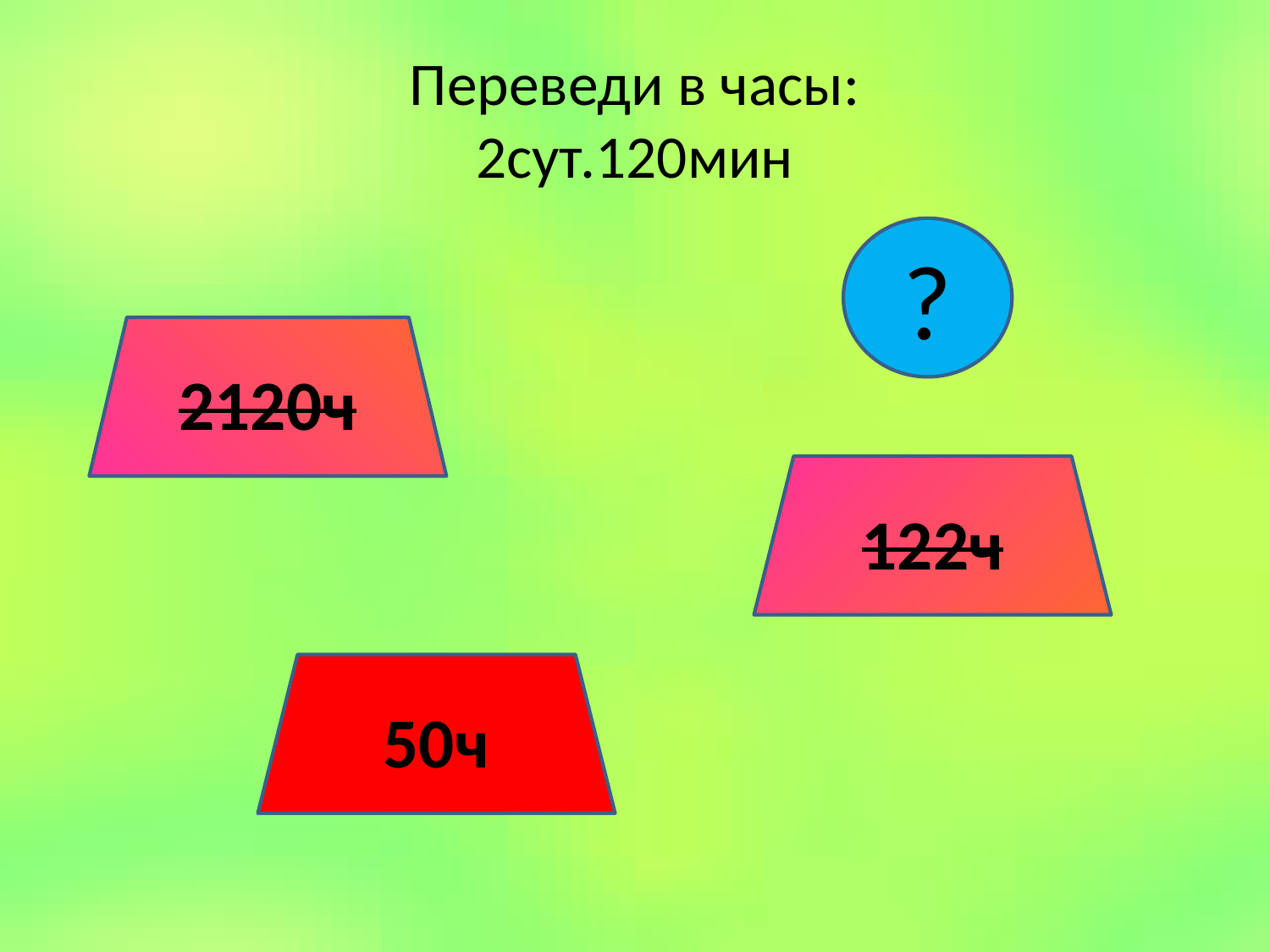

# Переведи в часы: 2сут.120мин
?
2120ч
122ч
50ч